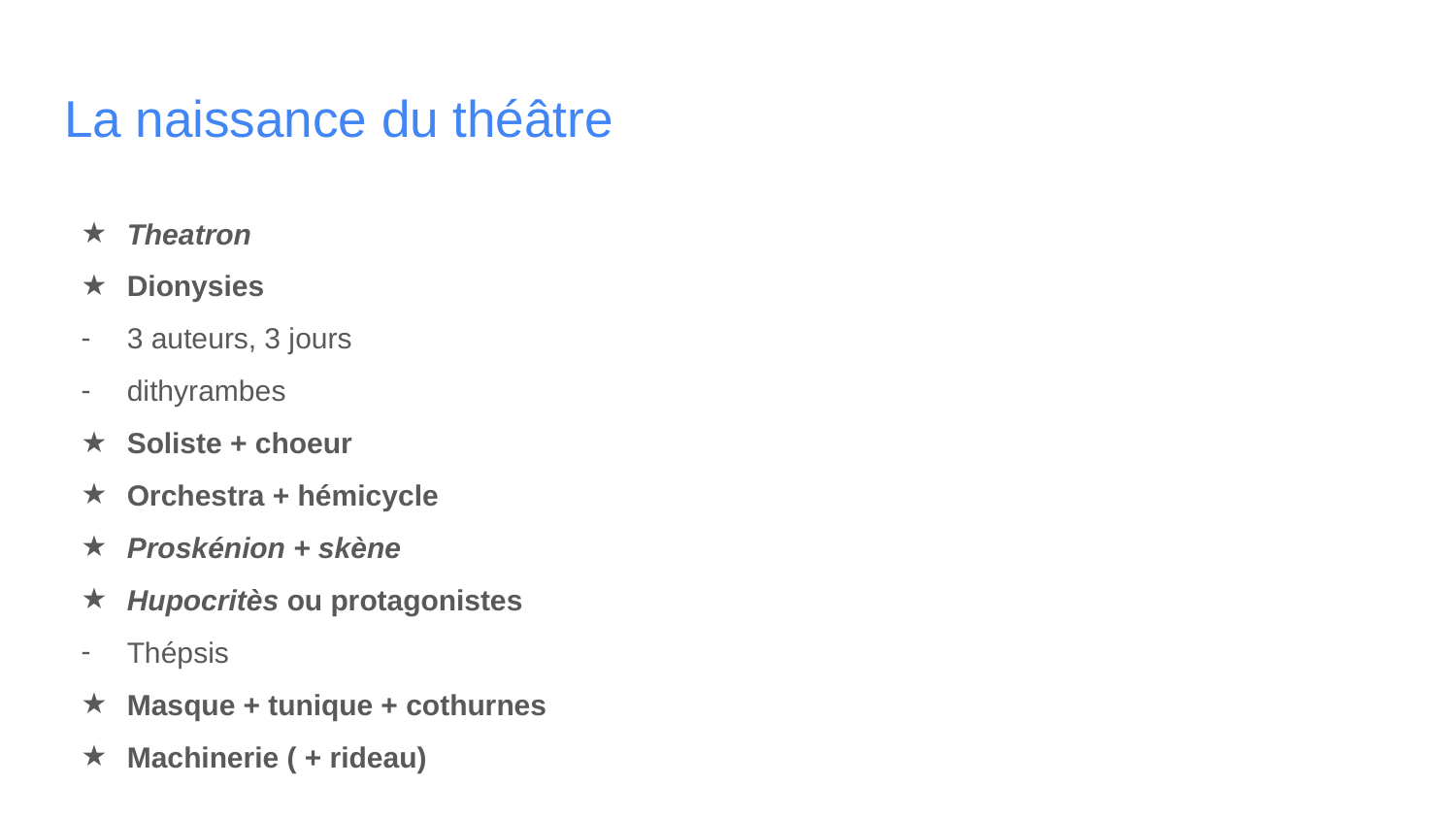

# La naissance du théâtre
Theatron
Dionysies
3 auteurs, 3 jours
dithyrambes
Soliste + choeur
Orchestra + hémicycle
Proskénion + skène
Hupocritès ou protagonistes
Thépsis
Masque + tunique + cothurnes
Machinerie ( + rideau)